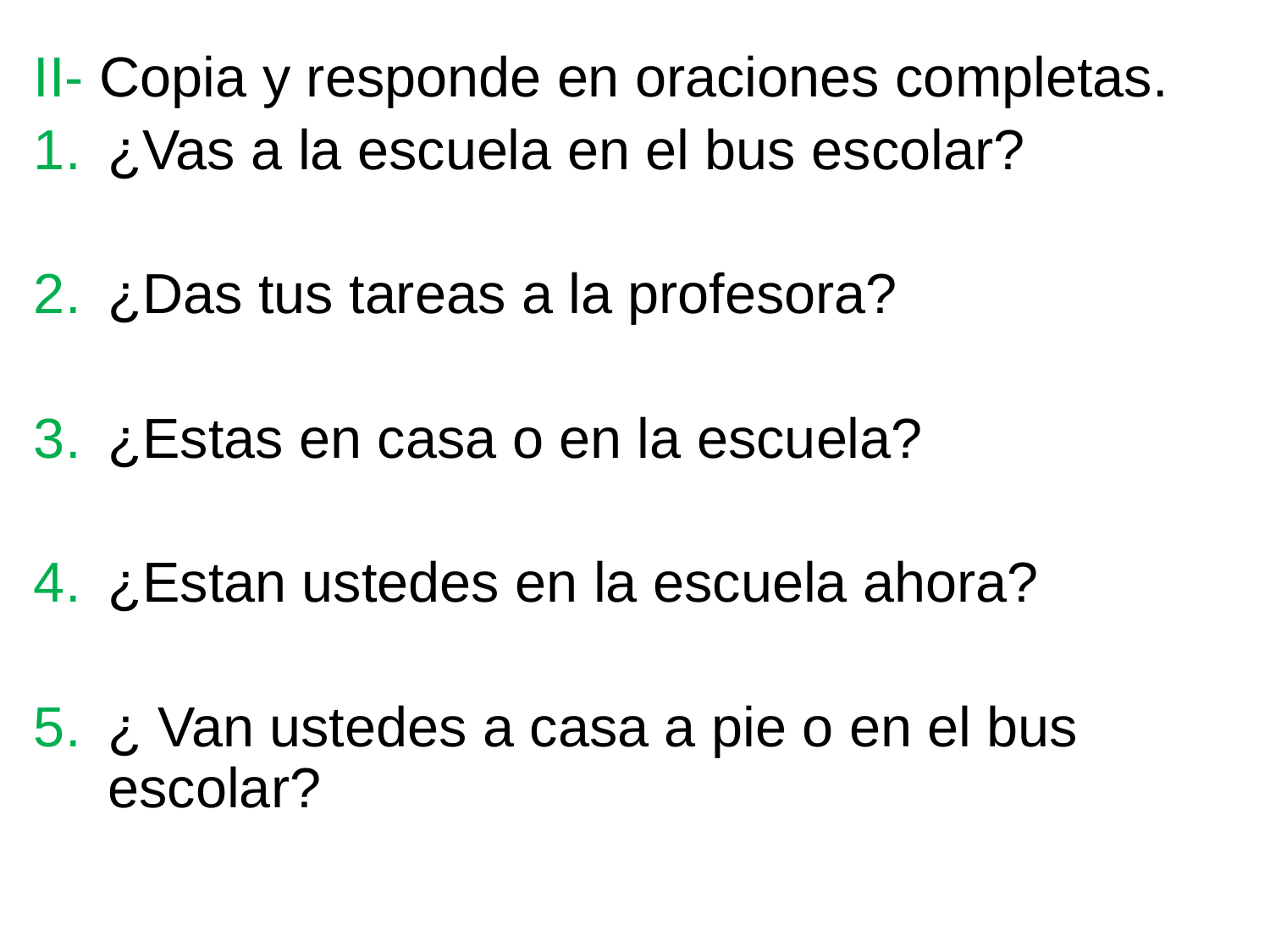

II- Copia y responde en oraciones completas.
¿Vas a la escuela en el bus escolar?

¿Das tus tareas a la profesora?

¿Estas en casa o en la escuela?

¿Estan ustedes en la escuela ahora?

¿ Van ustedes a casa a pie o en el bus escolar?